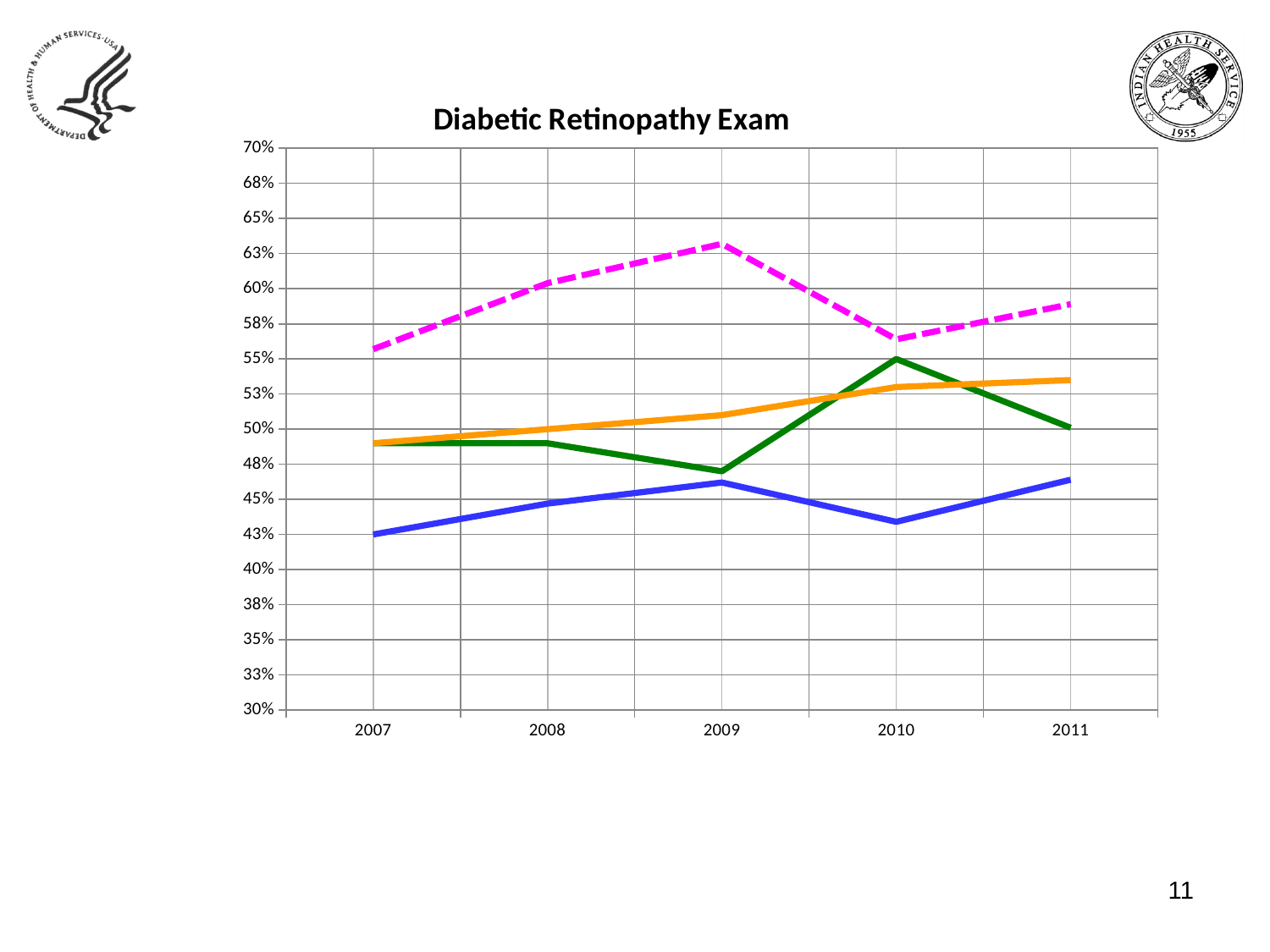

### Chart: Diabetic Retinopathy Exam

| Category | National Target | National Average | Service Unit Only | Portland Area Average |
|---|---|---|---|---|
| 2007 | 0.49 | 0.49 | 0.557 | 0.425 |
| 2008 | 0.49 | 0.5 | 0.604 | 0.447 |
| 2009 | 0.47 | 0.51 | 0.632 | 0.462 |
| 2010 | 0.55 | 0.53 | 0.564 | 0.434 |
| 2011 | 0.501 | 0.535 | 0.589 | 0.464 |
11